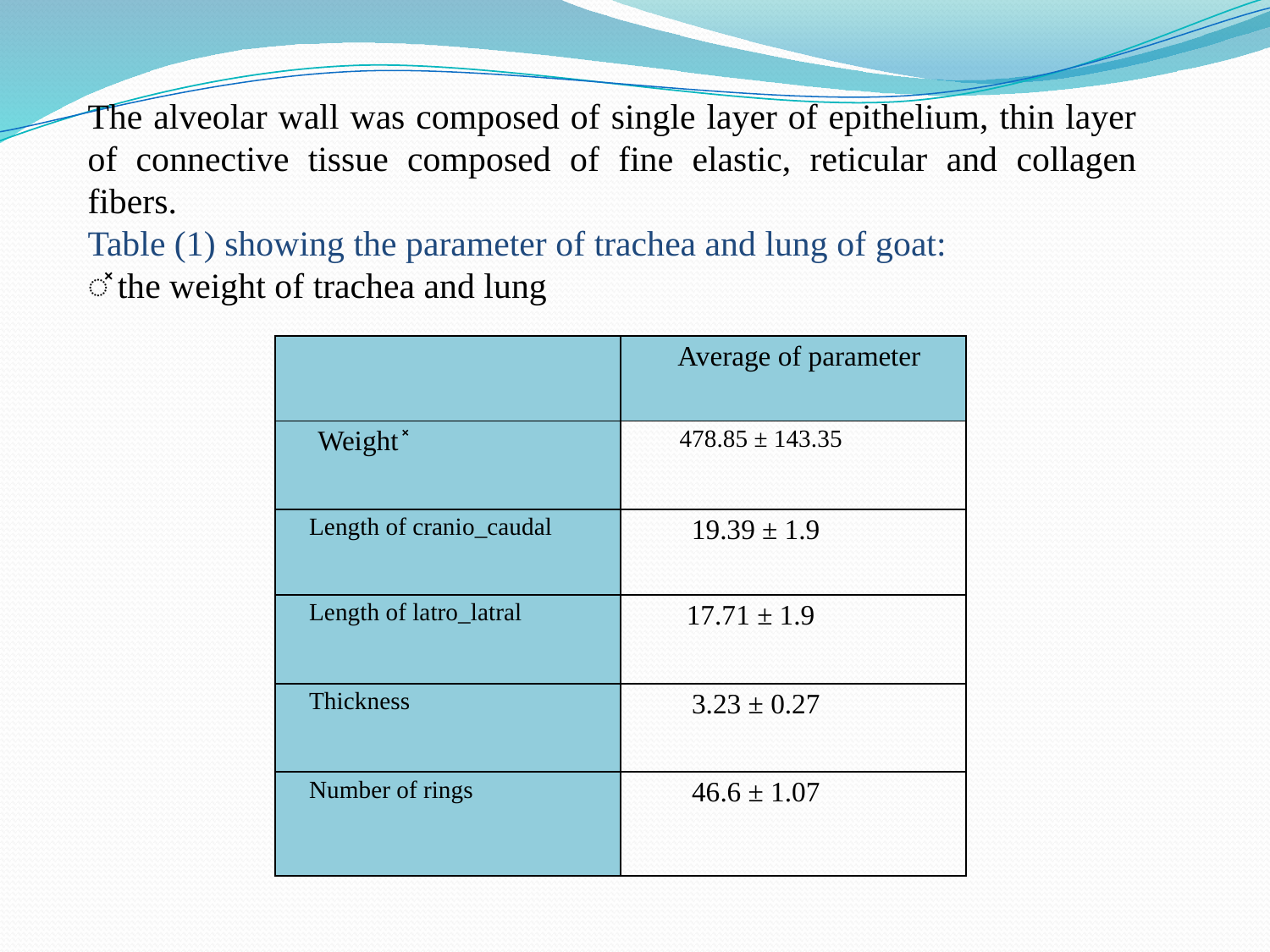

The alveolar wall was composed of single layer of epithelium, thin layer of connective tissue composed of fine elastic, reticular and collagen fibers.
Table (1) showing the parameter of trachea and lung of goat:
̽ the weight of trachea and lung
|  | Average of parameter |
| --- | --- |
| Weight ̽ | 478.85 ± 143.35 |
| Length of cranio\_caudal | 19.39 ± 1.9 |
| Length of latro\_latral | 17.71 ± 1.9 |
| Thickness | 3.23 ± 0.27 |
| Number of rings | 46.6 ± 1.07 |